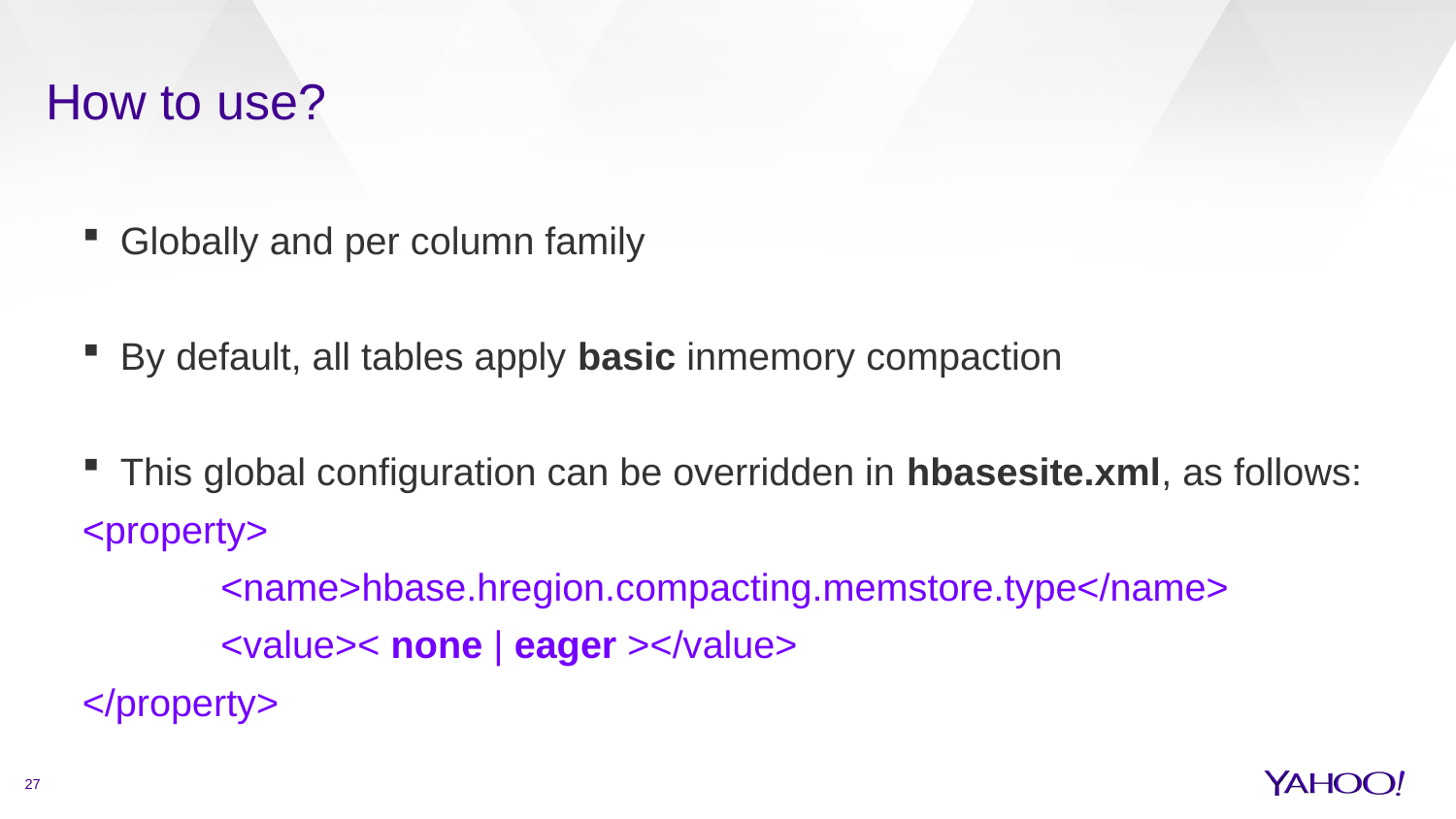

# How to use?
Globally and per column family

By default, all tables apply basic in­memory compaction

This global configuration can be overridden in hbase­site.xml, as follows:
<property>
	<name>hbase.hregion.compacting.memstore.type</name>
	<value>< none | eager ></value>
</property>

27